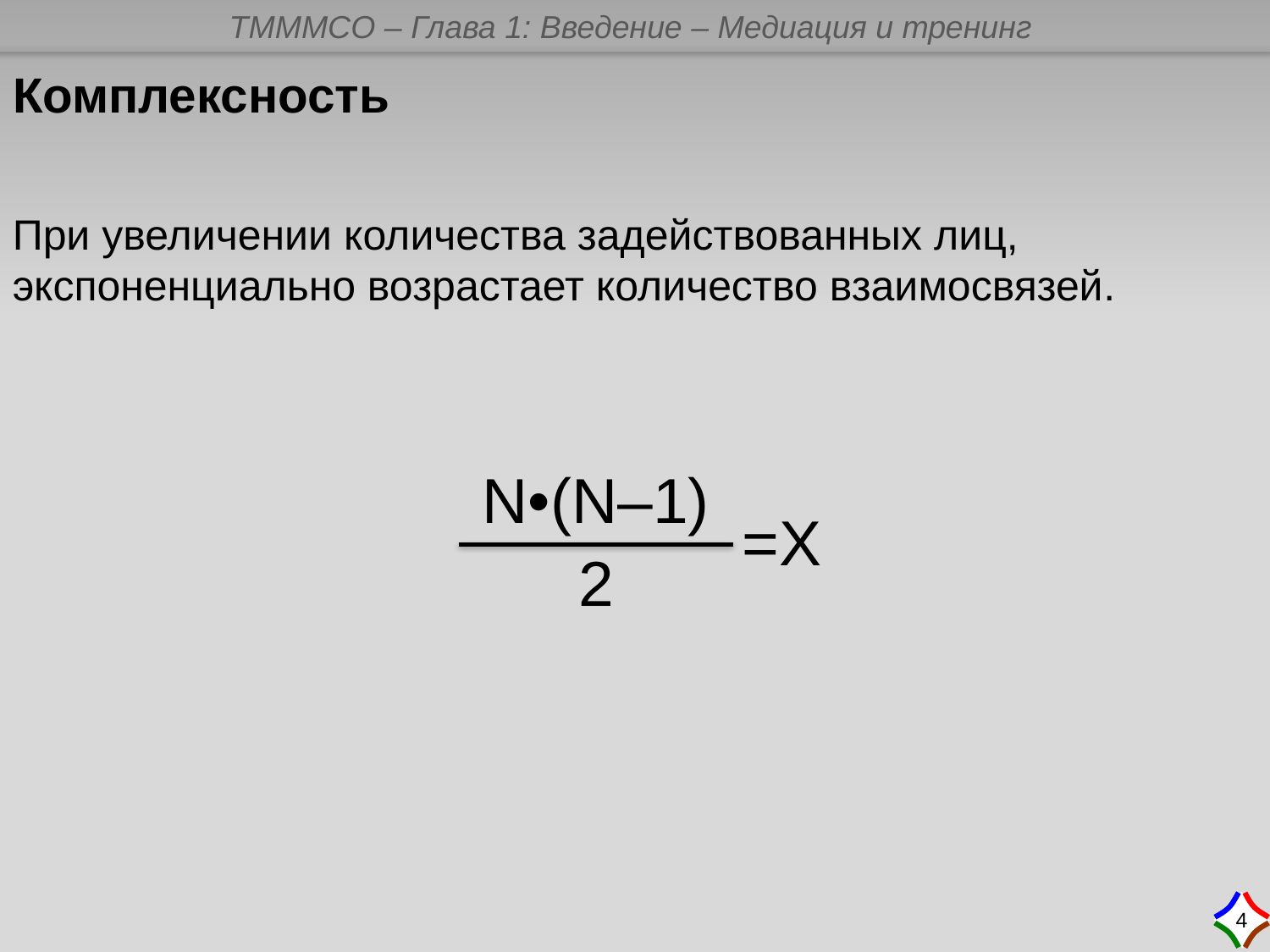

Комплексность
При увеличении количества задействованных лиц, экспоненциально возрастает количество взаимосвязей.
N•(N–1)
=X
2